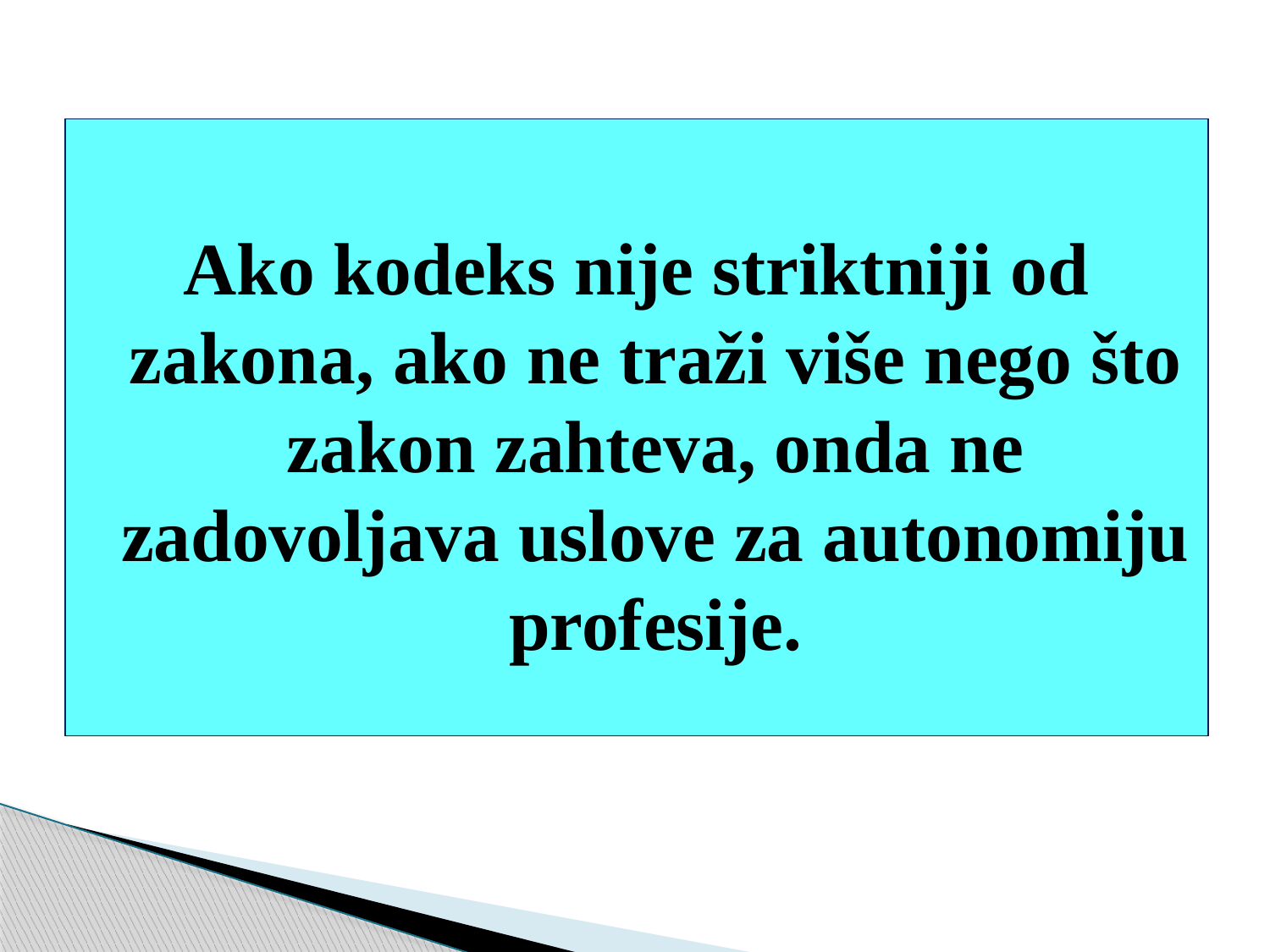

Ako kodeks nije striktniji od zakona, ako ne traži više nego što zakon zahteva, onda ne zadovoljava uslove za autonomiju profesije.